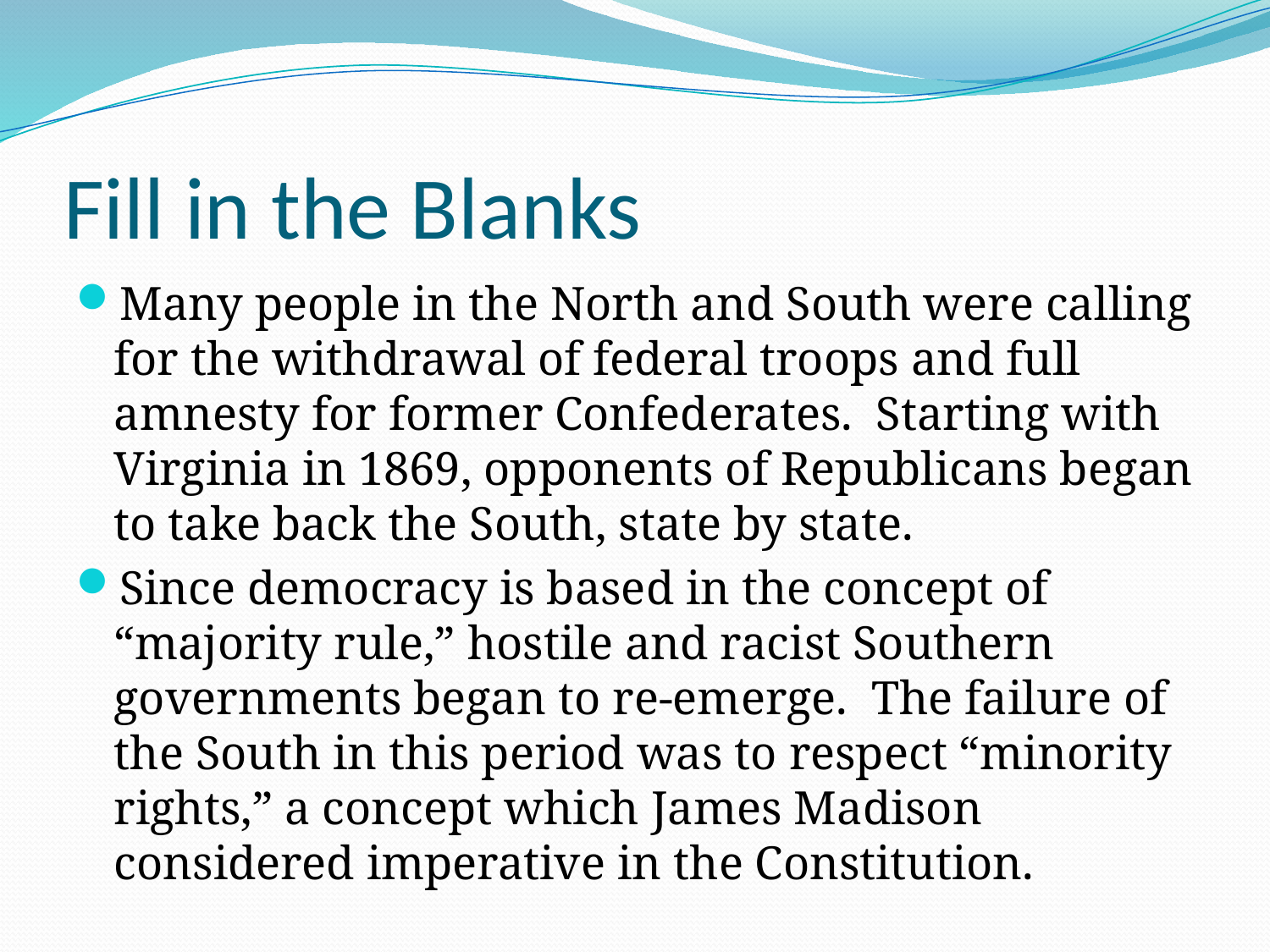

# Fill in the Blanks
Many people in the North and South were calling for the withdrawal of federal troops and full amnesty for former Confederates.  Starting with Virginia in 1869, opponents of Republicans began to take back the South, state by state.
Since democracy is based in the concept of “majority rule,” hostile and racist Southern governments began to re-emerge.  The failure of the South in this period was to respect “minority rights,” a concept which James Madison considered imperative in the Constitution.